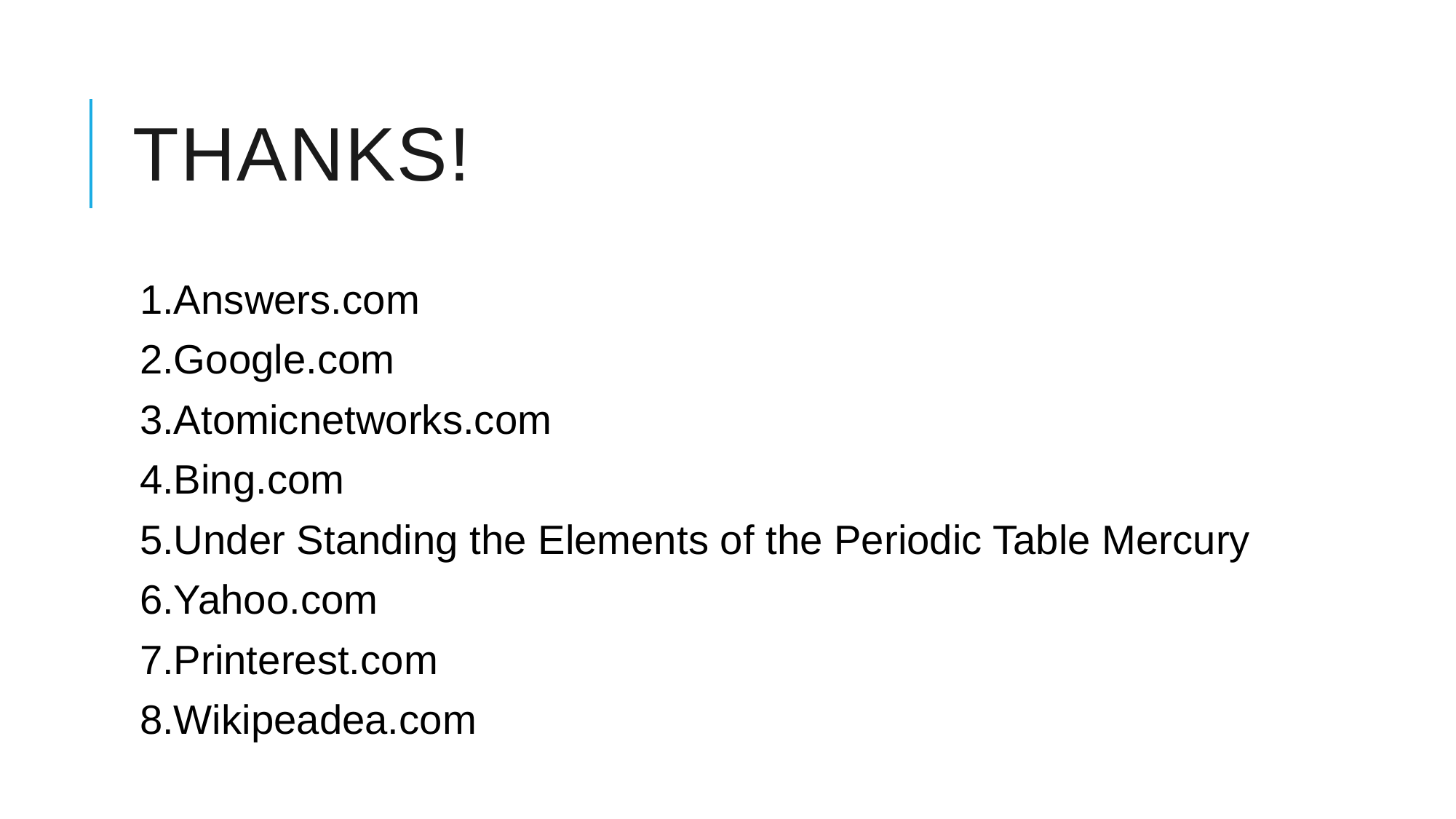

# Thanks!
1.Answers.com
2.Google.com
3.Atomicnetworks.com
4.Bing.com
5.Under Standing the Elements of the Periodic Table Mercury
6.Yahoo.com
7.Printerest.com
8.Wikipeadea.com